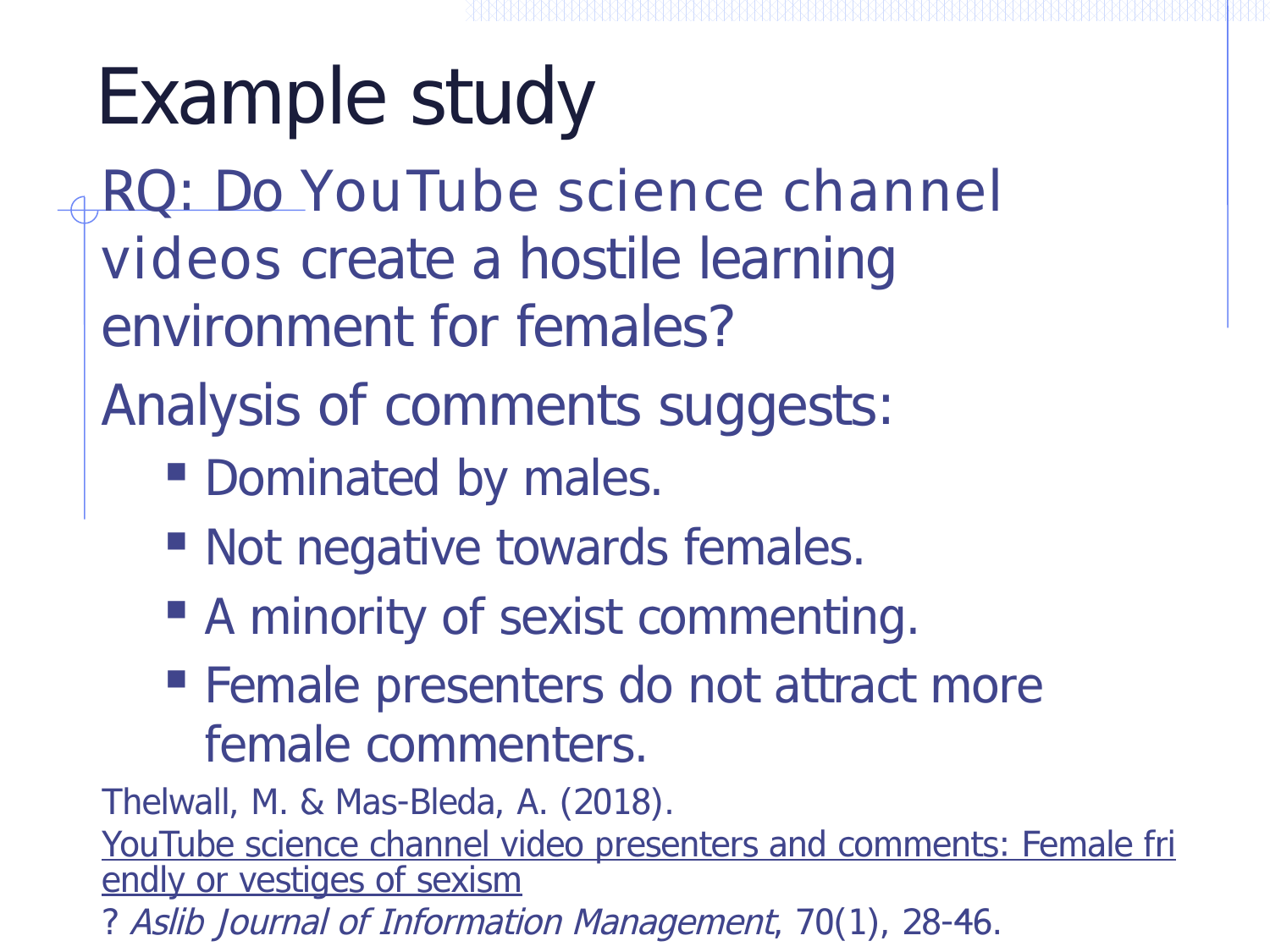

# Example study
RQ: Do YouTube science channel videos create a hostile learning environment for females?
Analysis of comments suggests:
Dominated by males.
Not negative towards females.
A minority of sexist commenting.
Female presenters do not attract more female commenters.
Thelwall, M. & Mas-Bleda, A. (2018). YouTube science channel video presenters and comments: Female friendly or vestiges of sexism? Aslib Journal of Information Management, 70(1), 28-46.